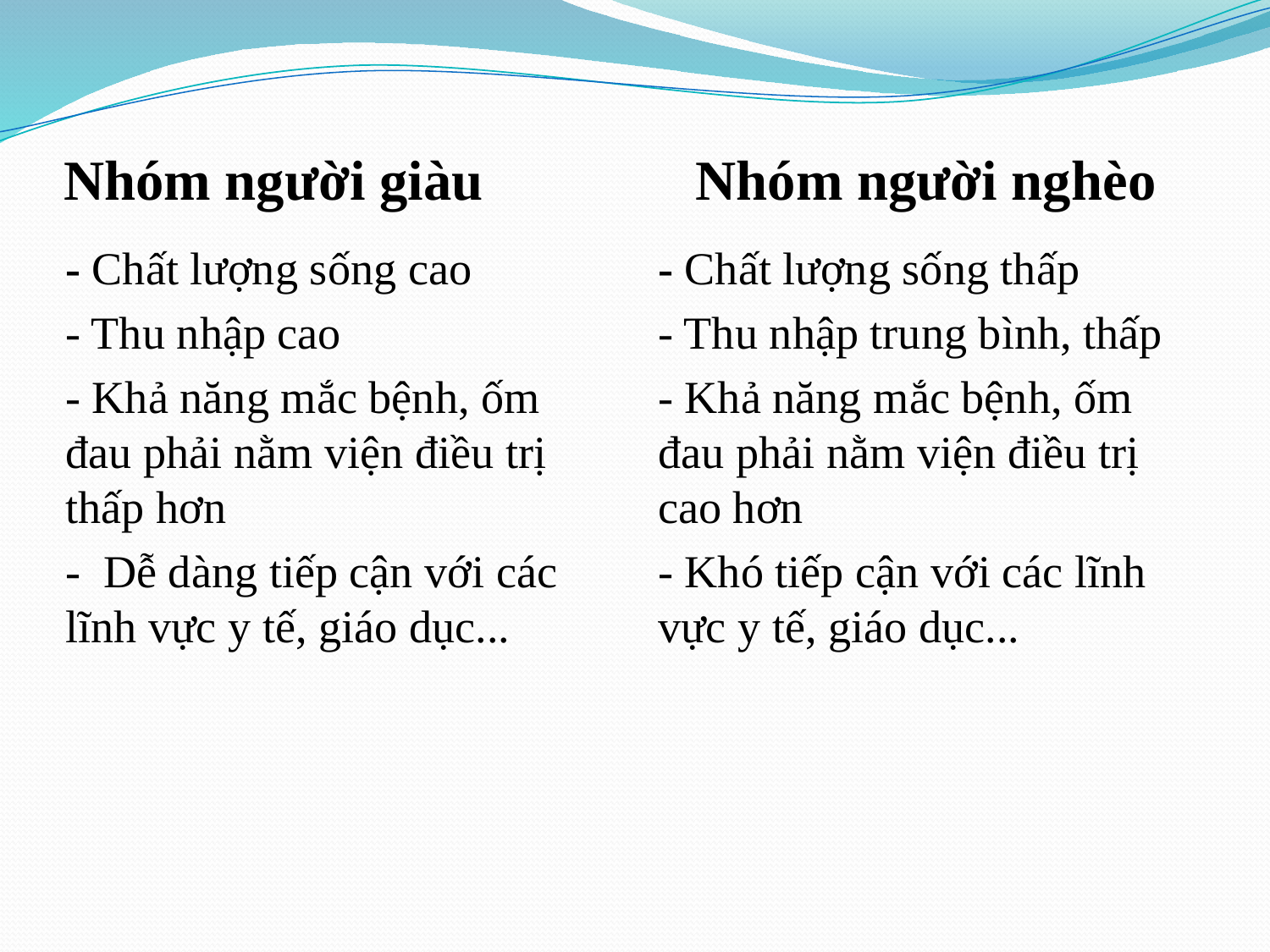

# Nhóm người giàu               Nhóm người nghèo
- Chất lượng sống cao
- Thu nhập cao
- Khả năng mắc bệnh, ốm đau phải nằm viện điều trị thấp hơn
-  Dễ dàng tiếp cận với các lĩnh vực y tế, giáo dục...

- Chất lượng sống thấp
- Thu nhập trung bình, thấp
- Khả năng mắc bệnh, ốm đau phải nằm viện điều trị cao hơn
- Khó tiếp cận với các lĩnh vực y tế, giáo dục...